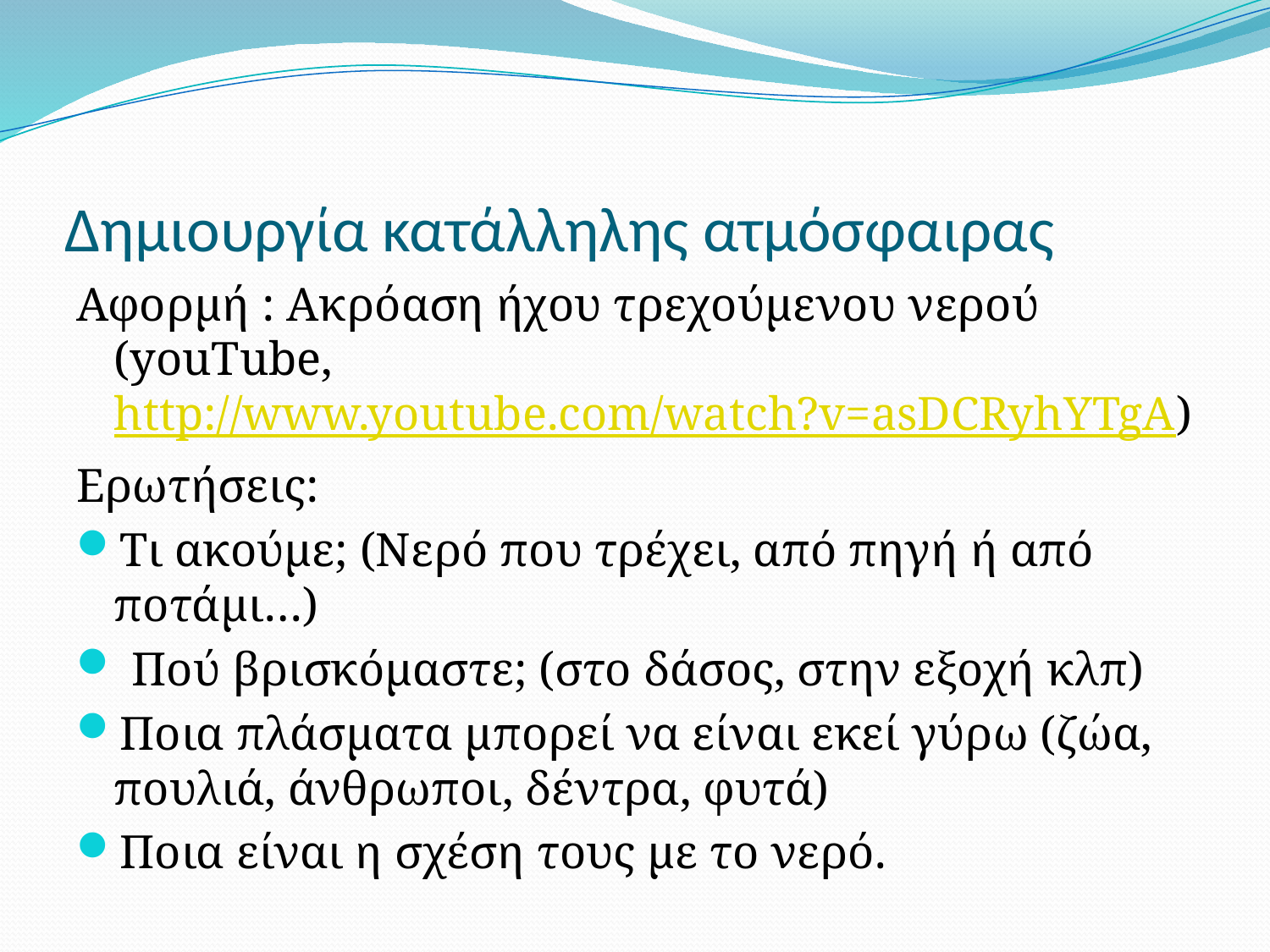

# Δημιουργία κατάλληλης ατμόσφαιρας
Αφορμή : Ακρόαση ήχου τρεχούμενου νερού (youTube, http://www.youtube.com/watch?v=asDCRyhYTgA)
Ερωτήσεις:
Τι ακούμε; (Νερό που τρέχει, από πηγή ή από ποτάμι…)
 Πού βρισκόμαστε; (στο δάσος, στην εξοχή κλπ)
Ποια πλάσματα μπορεί να είναι εκεί γύρω (ζώα, πουλιά, άνθρωποι, δέντρα, φυτά)
Ποια είναι η σχέση τους με το νερό.